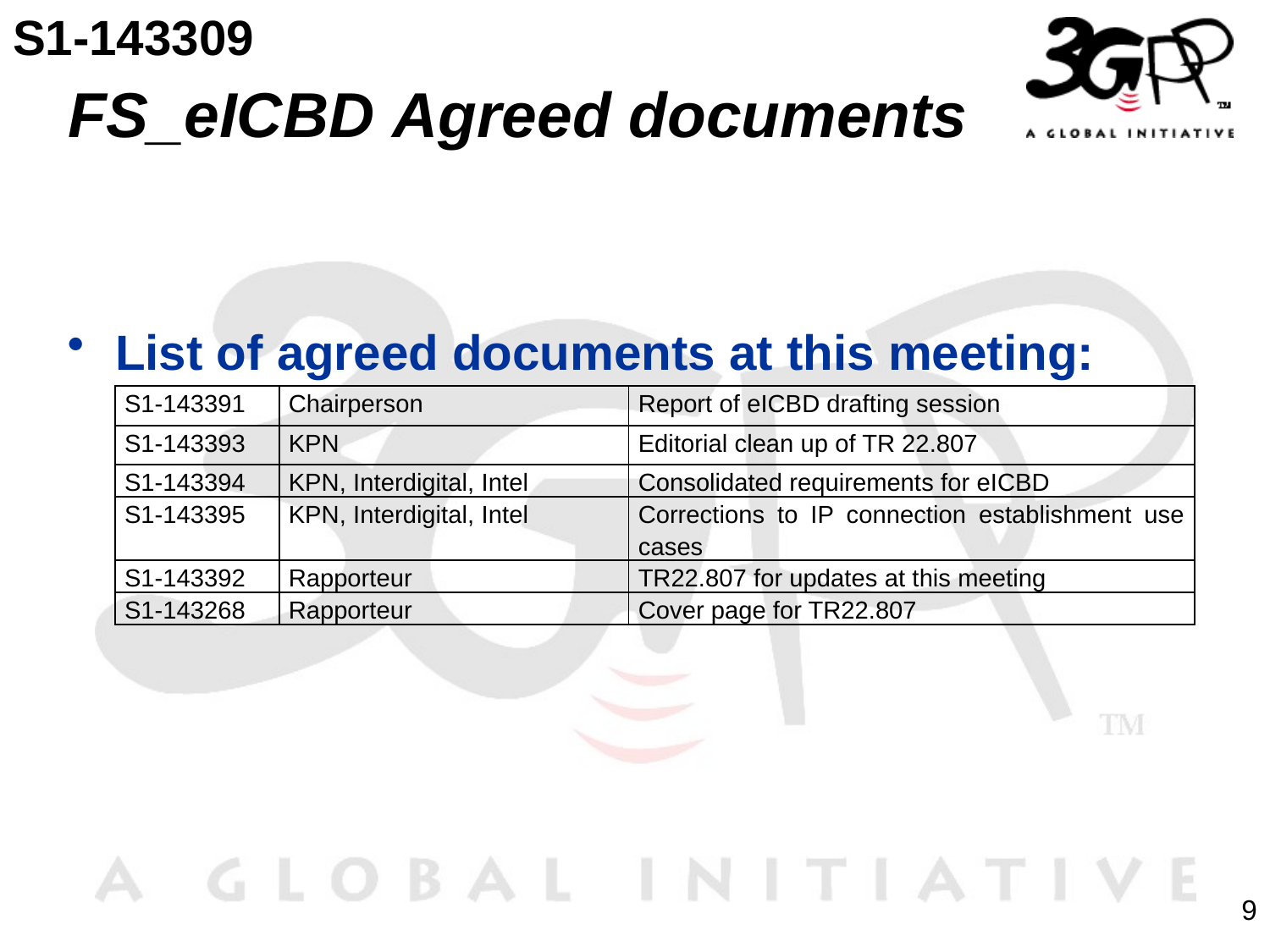

S1-143309
# FS_eICBD Agreed documents

List of agreed documents at this meeting:

| S1-143391 | Chairperson | Report of eICBD drafting session |
| --- | --- | --- |
| S1-143393 | KPN | Editorial clean up of TR 22.807 |
| S1-143394 | KPN, Interdigital, Intel | Consolidated requirements for eICBD |
| S1-143395 | KPN, Interdigital, Intel | Corrections to IP connection establishment use cases |
| S1-143392 | Rapporteur | TR22.807 for updates at this meeting |
| S1-143268 | Rapporteur | Cover page for TR22.807 |
9